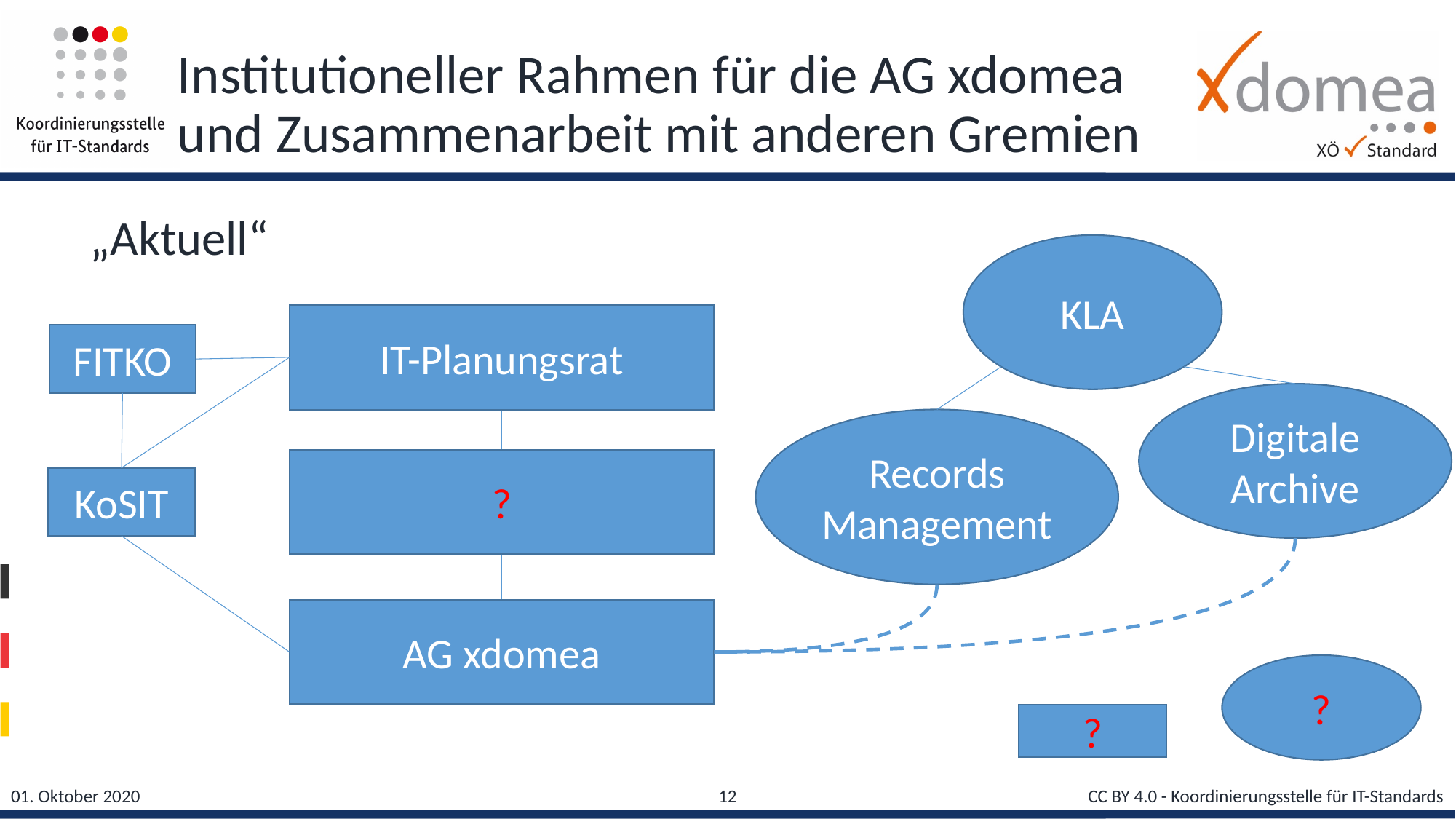

# Institutioneller Rahmen für die AG xdomea und Zusammenarbeit mit anderen Gremien
„Aktuell“

KLA
IT-Planungsrat
FITKO
Digitale Archive
Records Management
?
KoSIT
AG xdomea
?
?
12
CC BY 4.0 - Koordinierungsstelle für IT-Standards